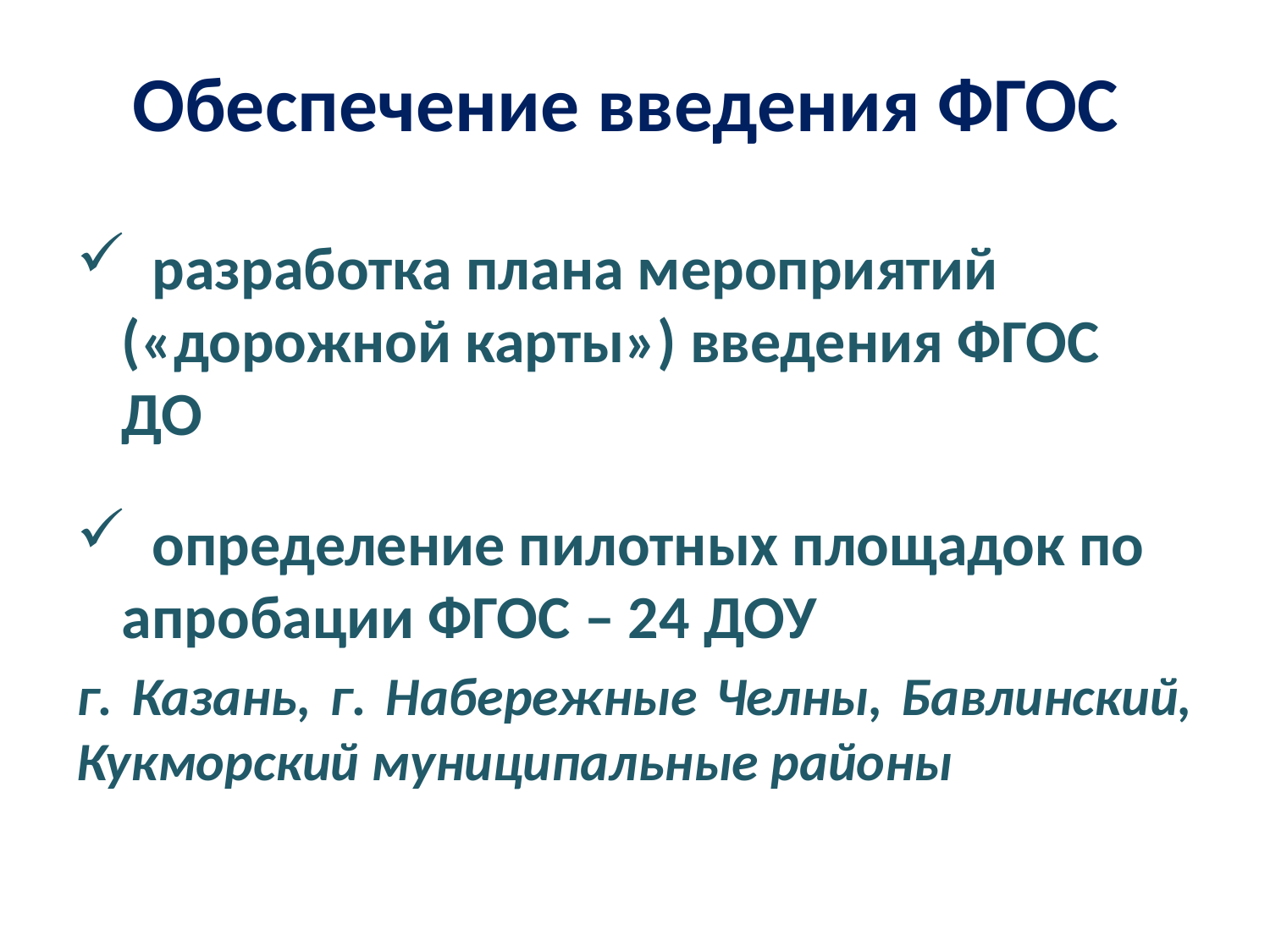

# Обеспечение введения ФГОС
  разработка плана мероприятий («дорожной карты») введения ФГОС ДО

  определение пилотных площадок по апробации ФГОС – 24 ДОУ
г. Казань, г. Набережные Челны, Бавлинский, Кукморский муниципальные районы